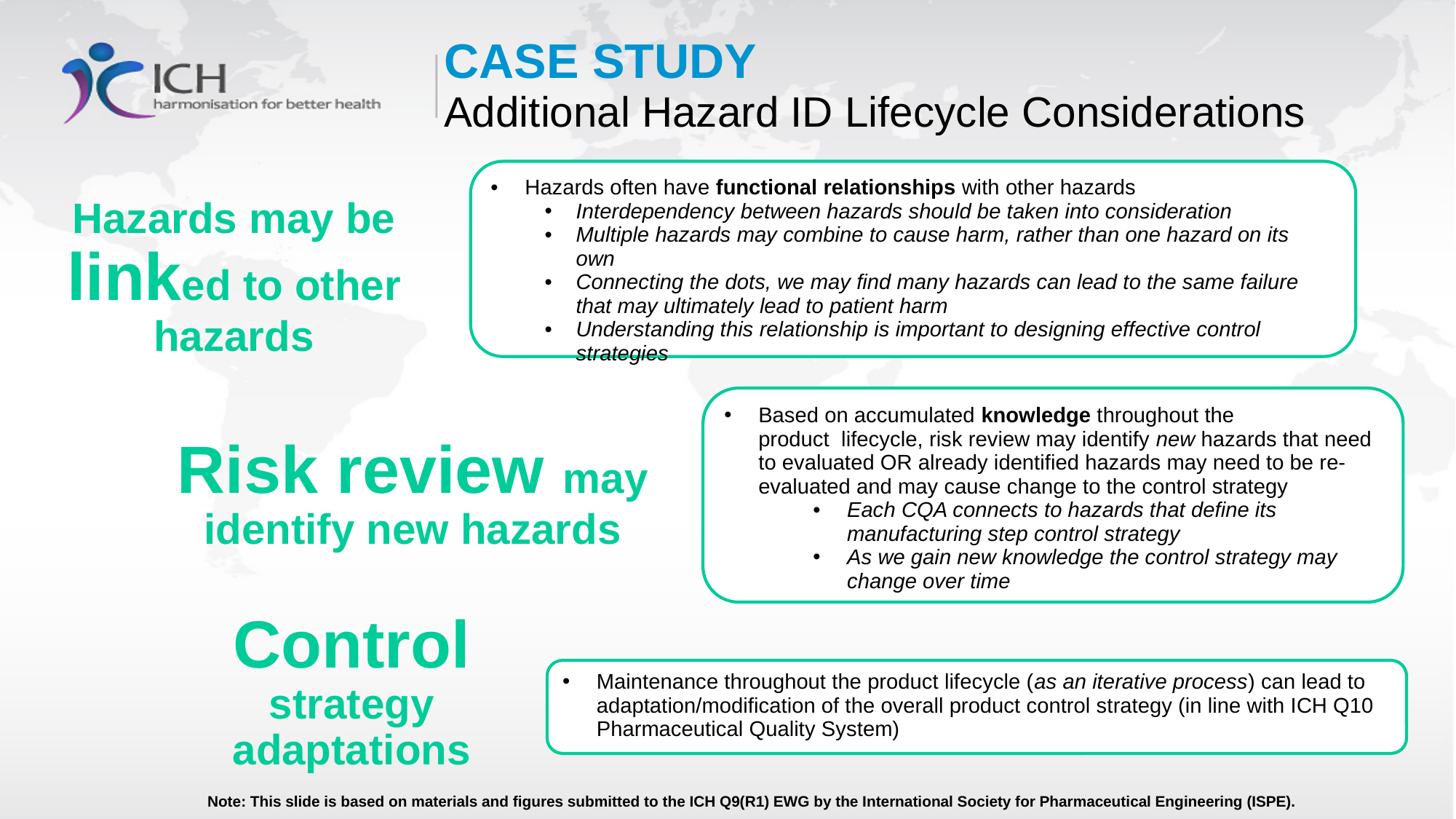

CASE STUDY
Additional Hazard ID Lifecycle Considerations
Hazards often have functional relationships with other hazards
Interdependency between hazards should be taken into consideration
Multiple hazards may combine to cause harm, rather than one hazard on its own
Connecting the dots, we may find many hazards can lead to the same failure that may ultimately lead to patient harm
Understanding this relationship is important to designing effective control strategies

Hazards may be linked to other hazards

Based on accumulated knowledge throughout the product  lifecycle, risk review may identify new hazards that need to evaluated OR already identified hazards may need to be re-evaluated and may cause change to the control strategy
Each CQA connects to hazards that define its manufacturing step control strategy
As we gain new knowledge the control strategy may change over time

Risk review may identify new hazards
Control strategy adaptations

Maintenance throughout the product lifecycle (as an iterative process) can lead to adaptation/modification of the overall product control strategy (in line with ICH Q10 Pharmaceutical Quality System)
Note: This slide is based on materials and figures submitted to the ICH Q9(R1) EWG by the International Society for Pharmaceutical Engineering (ISPE).